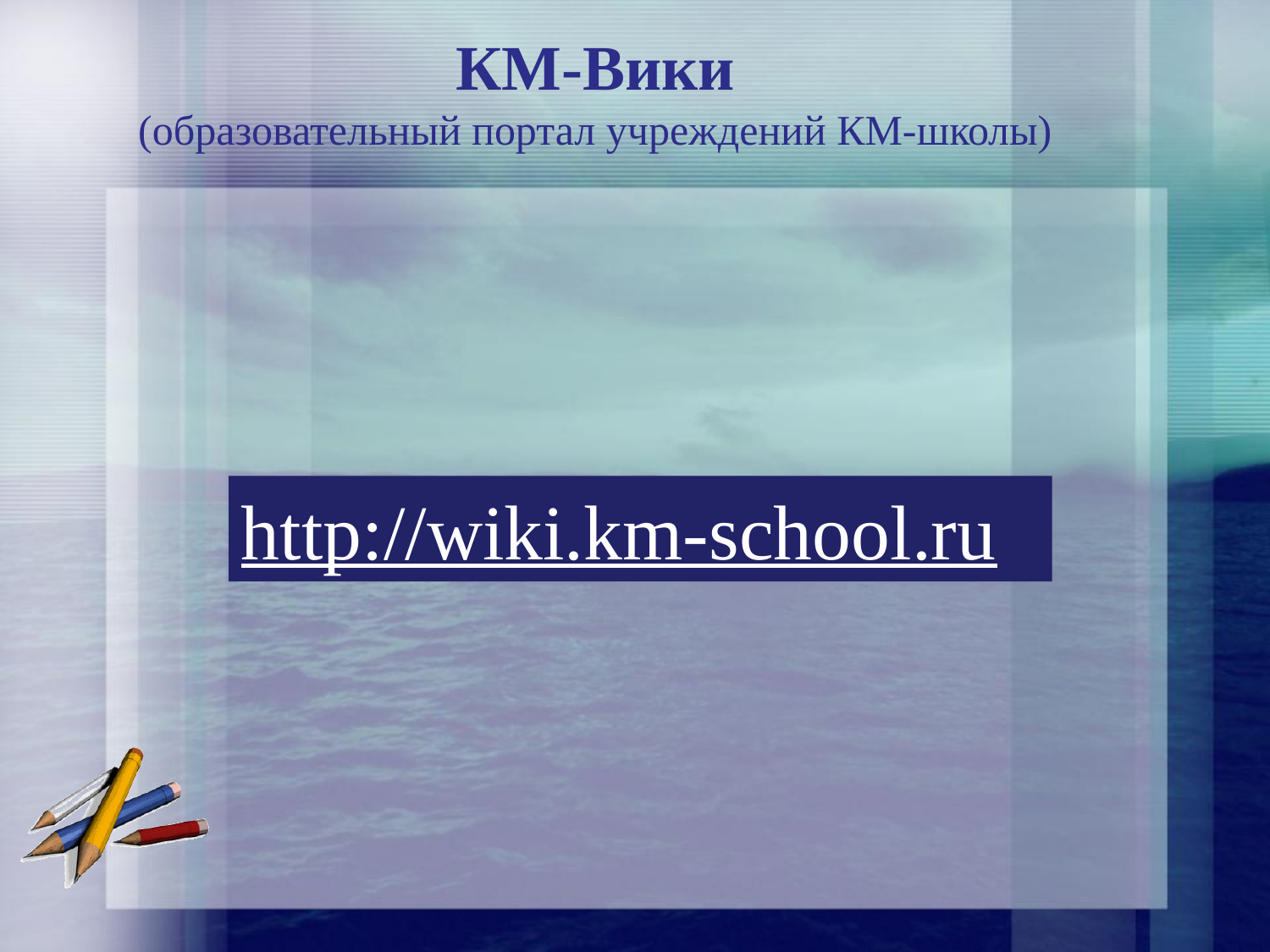

# КМ-Вики (образовательный портал учреждений КМ-школы)
http://wiki.km-school.ru